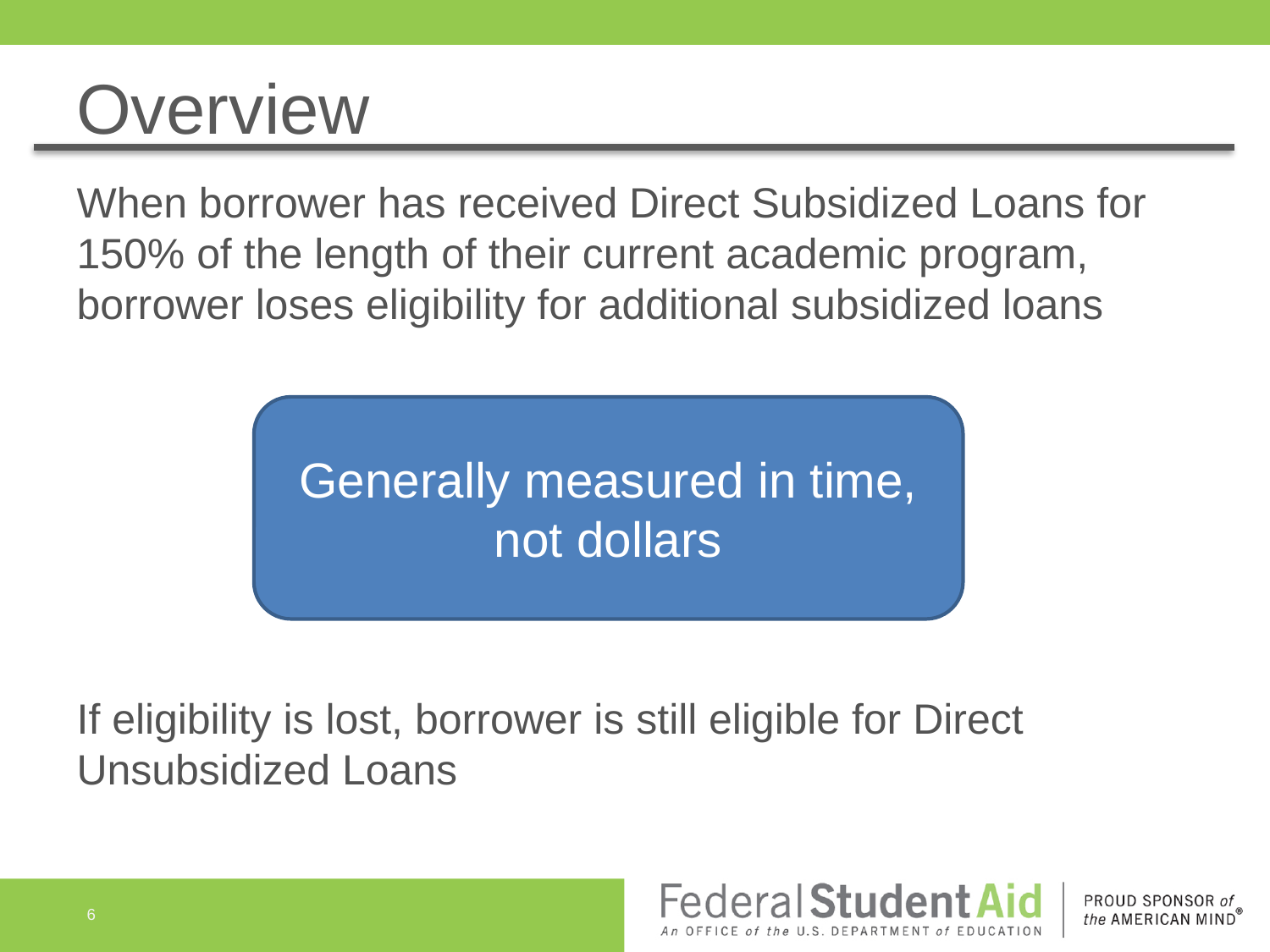

# Overview
When borrower has received Direct Subsidized Loans for 150% of the length of their current academic program, borrower loses eligibility for additional subsidized loans

If eligibility is lost, borrower is still eligible for Direct Unsubsidized Loans
Generally measured in time, not dollars
6